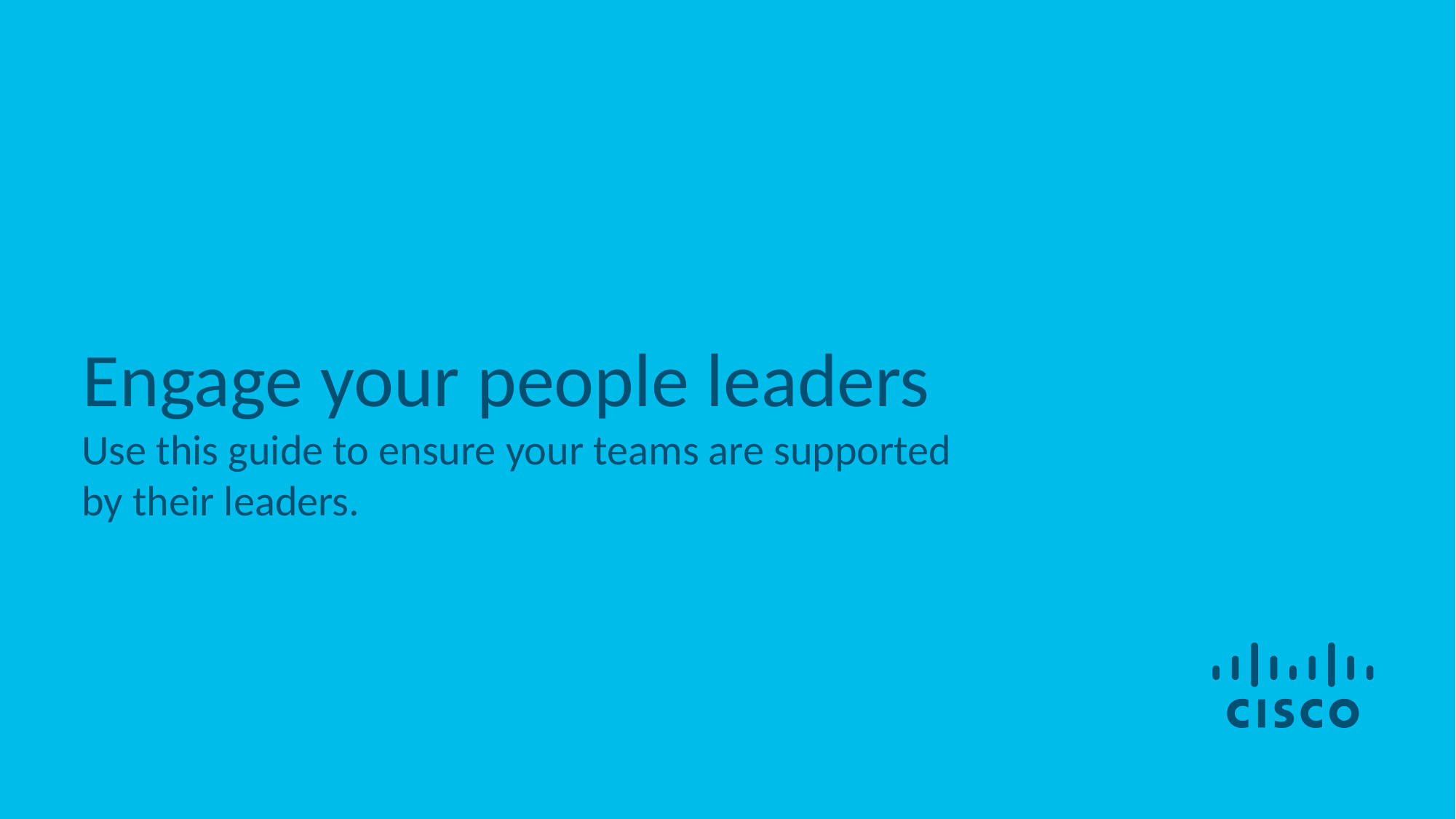

Engage your people leaders
Use this guide to ensure your teams are supported by their leaders.